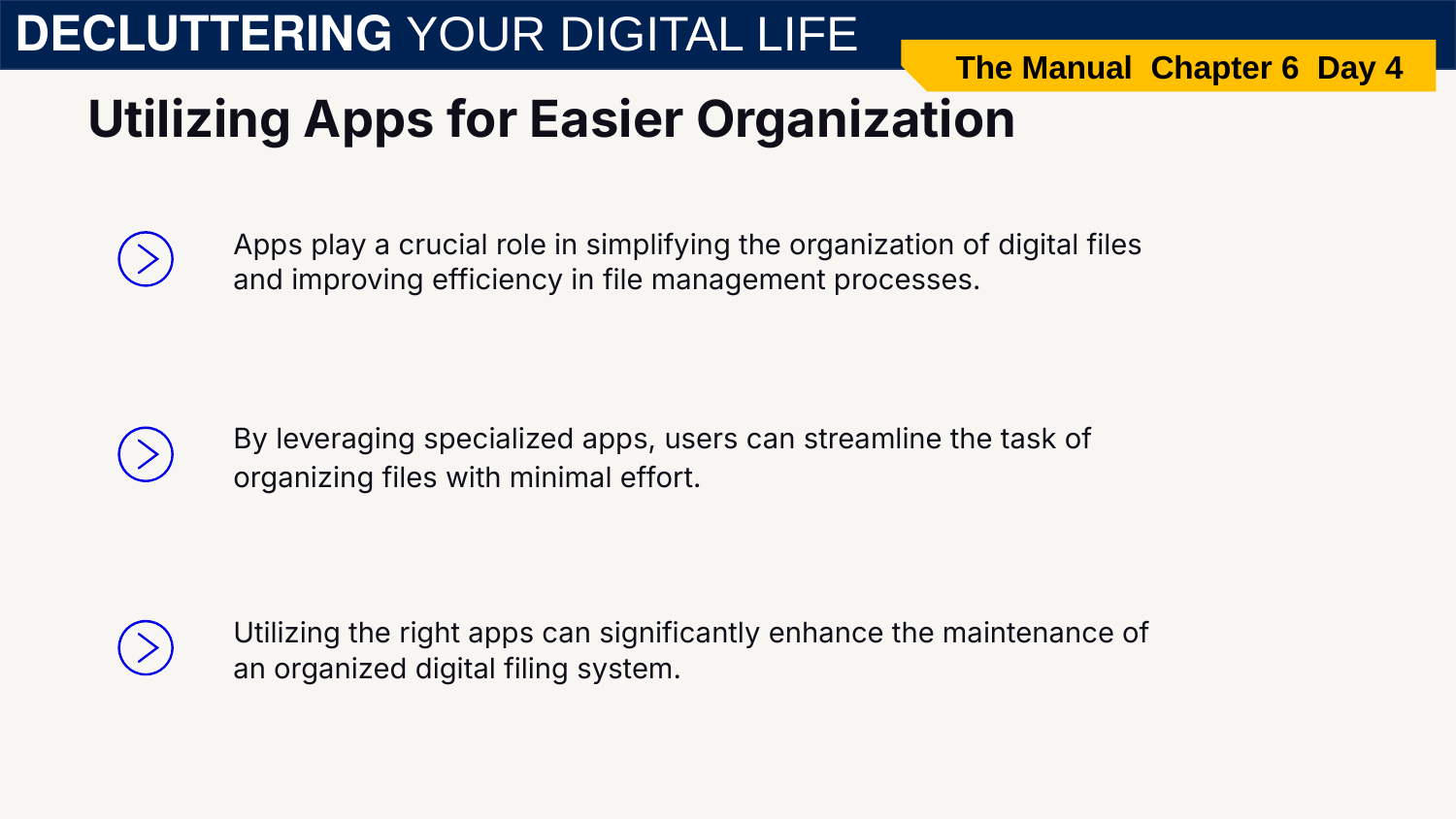

DECLUTTERING YOUR DIGITAL LIFE
The Manual  Chapter 6  Day 4

# Utilizing Apps for Easier Organization
Apps play a crucial role in simplifying the organization of digital files and improving efficiency in file management processes.

By leveraging specialized apps, users can streamline the task of organizing files with minimal effort.

Utilizing the right apps can significantly enhance the maintenance of an organized digital filing system.